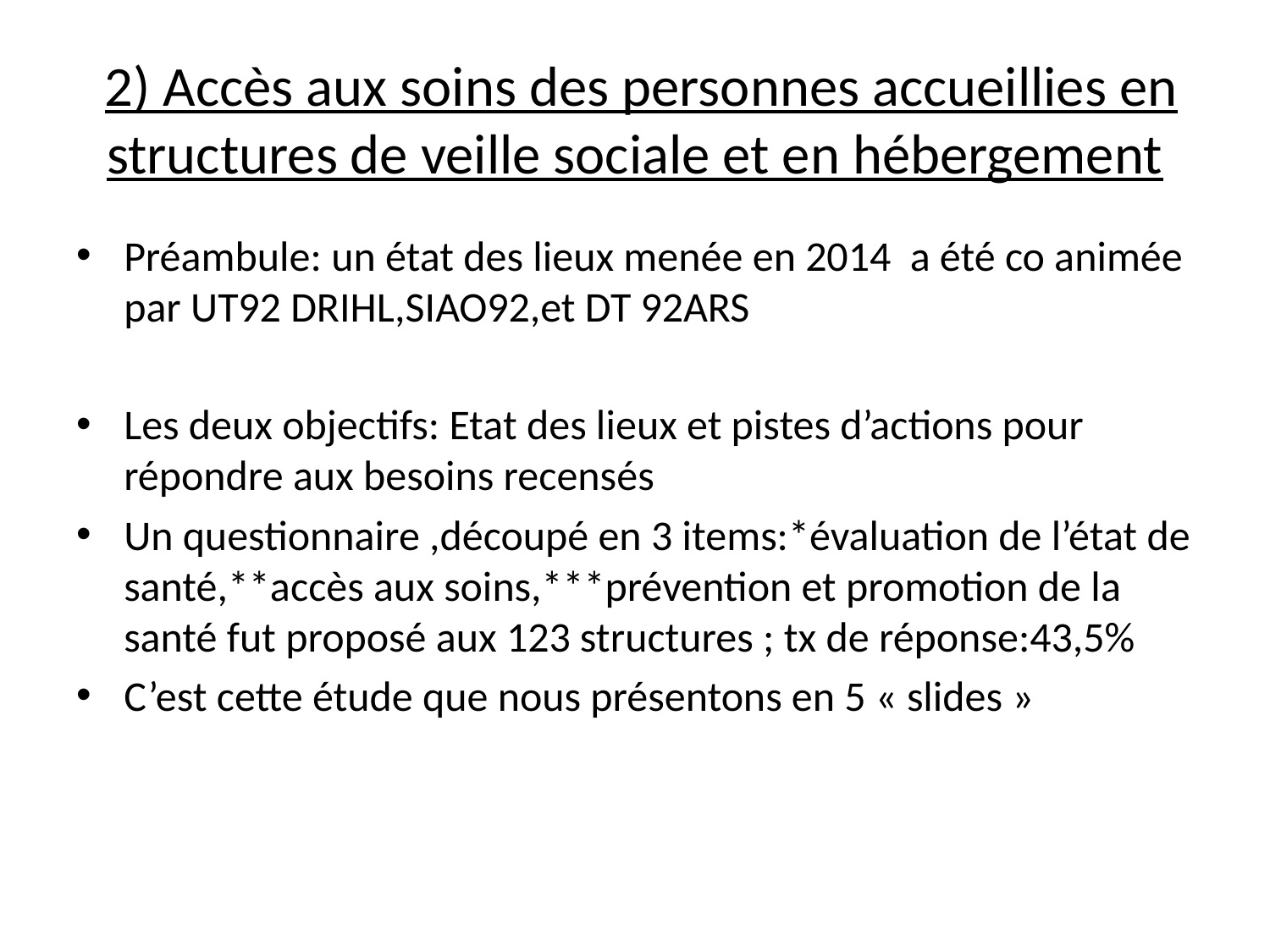

# 2) Accès aux soins des personnes accueillies en structures de veille sociale et en hébergement
Préambule: un état des lieux menée en 2014  a été co animée par UT92 DRIHL,SIAO92,et DT 92ARS

Les deux objectifs: Etat des lieux et pistes d’actions pour répondre aux besoins recensés
Un questionnaire ,découpé en 3 items:*évaluation de l’état de santé,**accès aux soins,***prévention et promotion de la santé fut proposé aux 123 structures ; tx de réponse:43,5%
C’est cette étude que nous présentons en 5 « slides »